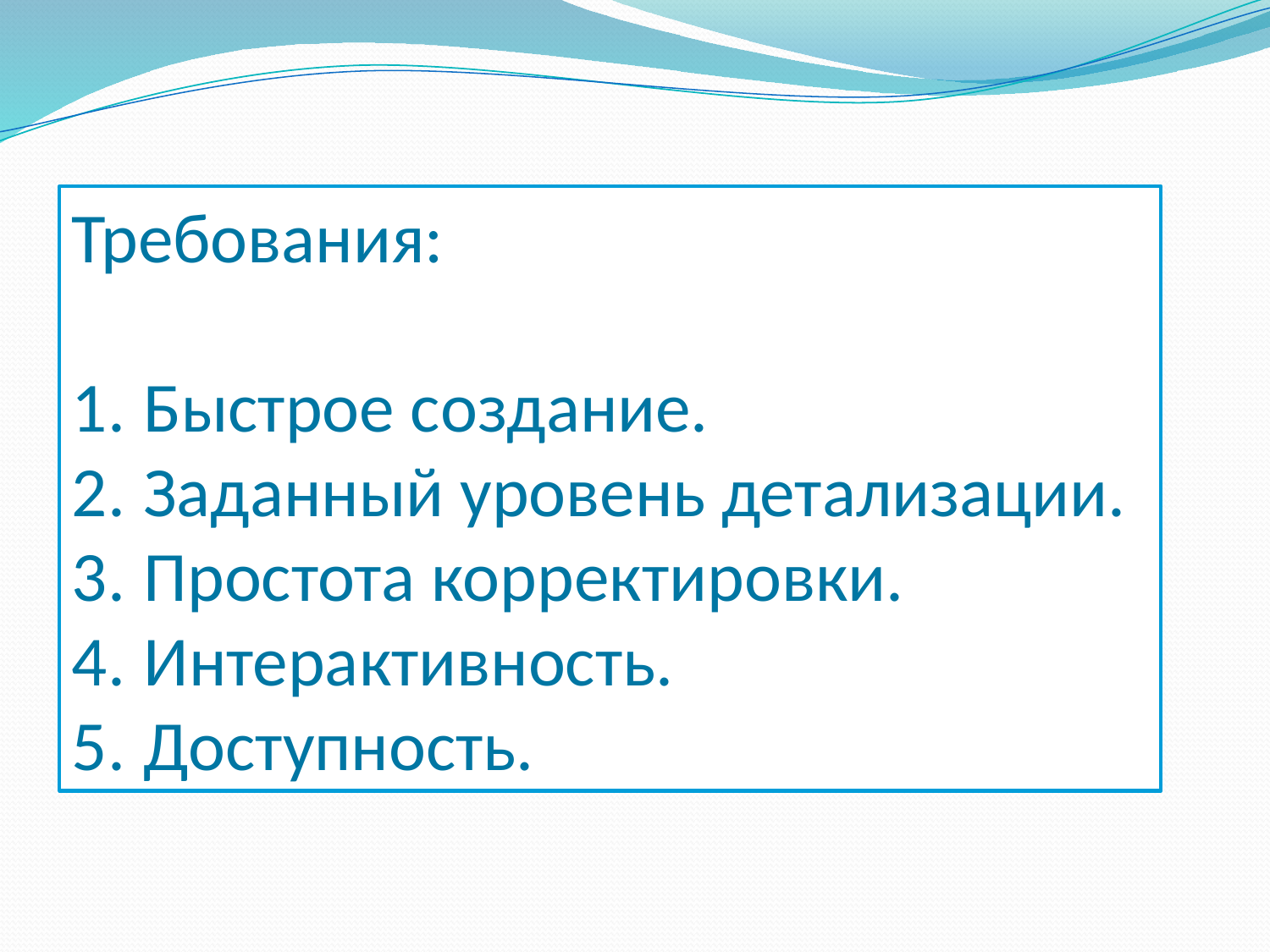

Требования:

Быстрое создание.
Заданный уровень детализации.
Простота корректировки.
Интерактивность.
Доступность.